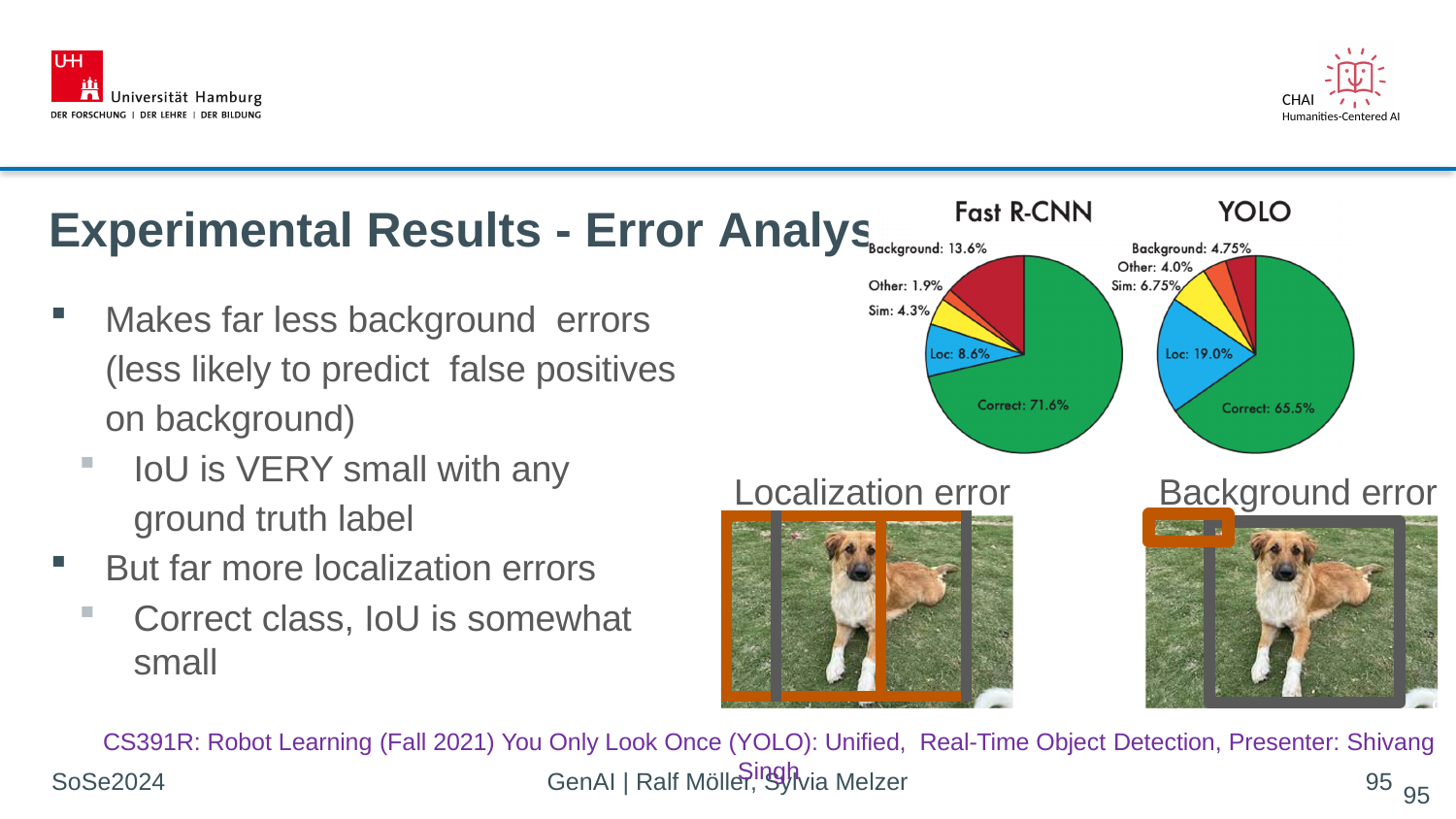

# Experimental Results - Error Analysis

Makes far less background  errors (less likely to predict  false positives on background)
IoU is VERY small with any  ground truth label
But far more localization errors
Correct class, IoU is somewhat  small

Localization error
Background error

|  |  |  |
| --- | --- | --- |

CS391R: Robot Learning (Fall 2021)
95
CS391R: Robot Learning (Fall 2021) You Only Look Once (YOLO): Unified,  Real-Time Object Detection, Presenter: Shivang Singh
SoSe2024
GenAI | Ralf Möller, Sylvia Melzer
95
95